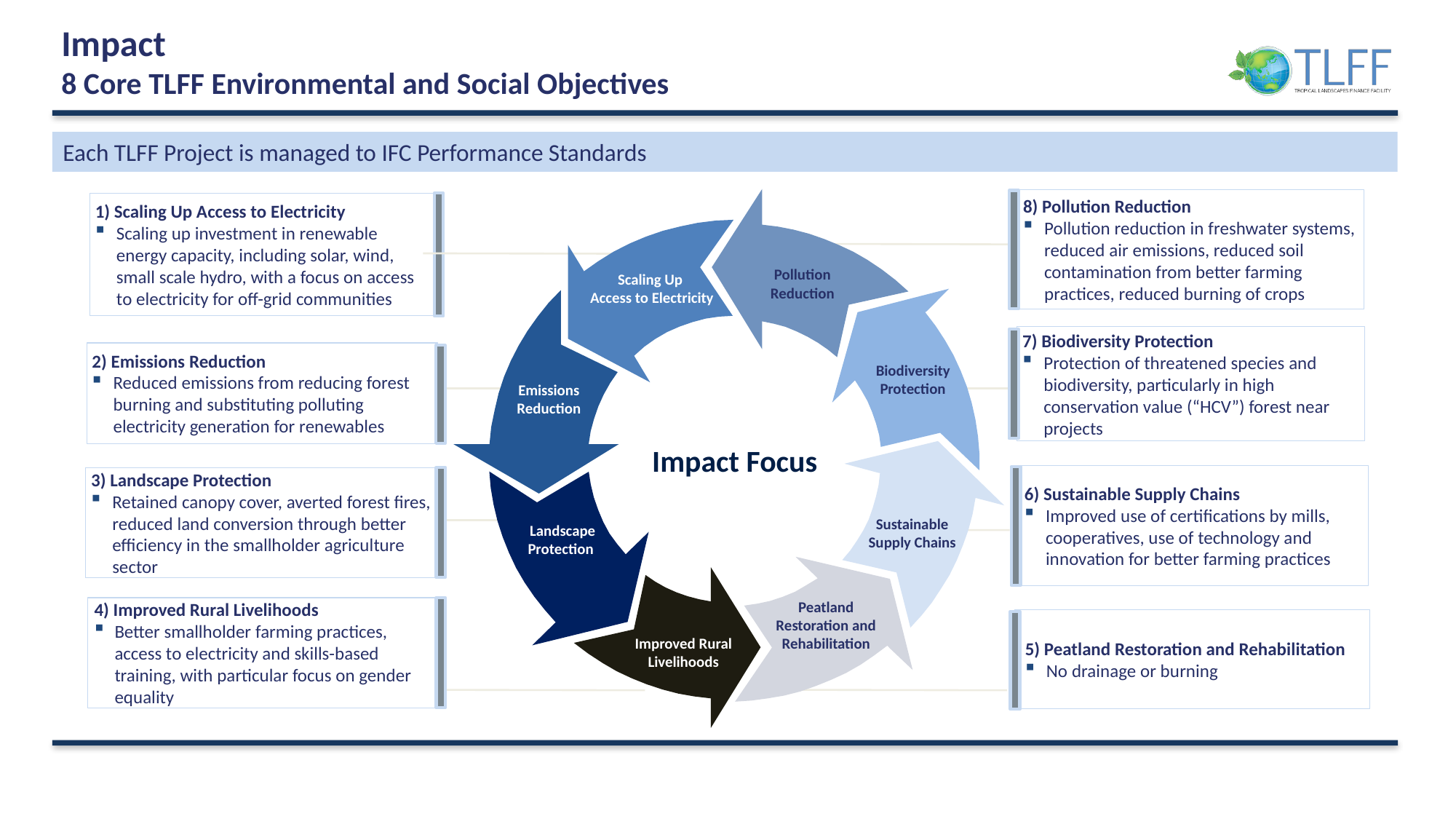

# Impact 8 Core TLFF Environmental and Social Objectives
Each TLFF Project is managed to IFC Performance Standards

8) Pollution Reduction
Pollution reduction in freshwater systems, reduced air emissions, reduced soil contamination from better farming practices, reduced burning of crops

1) Scaling Up Access to Electricity
Scaling up investment in renewable energy capacity, including solar, wind, small scale hydro, with a focus on access to electricity for off-grid communities

Pollution Reduction
Scaling Up
Access to Electricity
7) Biodiversity Protection
Protection of threatened species and biodiversity, particularly in high conservation value (“HCV”) forest near projects

2) Emissions Reduction
Reduced emissions from reducing forest burning and substituting polluting electricity generation for renewables

Biodiversity Protection
Emissions Reduction
Impact Focus
6) Sustainable Supply Chains
Improved use of certifications by mills, cooperatives, use of technology and innovation for better farming practices

3) Landscape Protection
Retained canopy cover, averted forest fires, reduced land conversion through better efficiency in the smallholder agriculture sector

Sustainable Supply Chains
Landscape
Protection
Peatland Restoration and Rehabilitation
4) Improved Rural Livelihoods
Better smallholder farming practices, access to electricity and skills-based training, with particular focus on gender equality

5) Peatland Restoration and Rehabilitation
No drainage or burning

Improved Rural Livelihoods